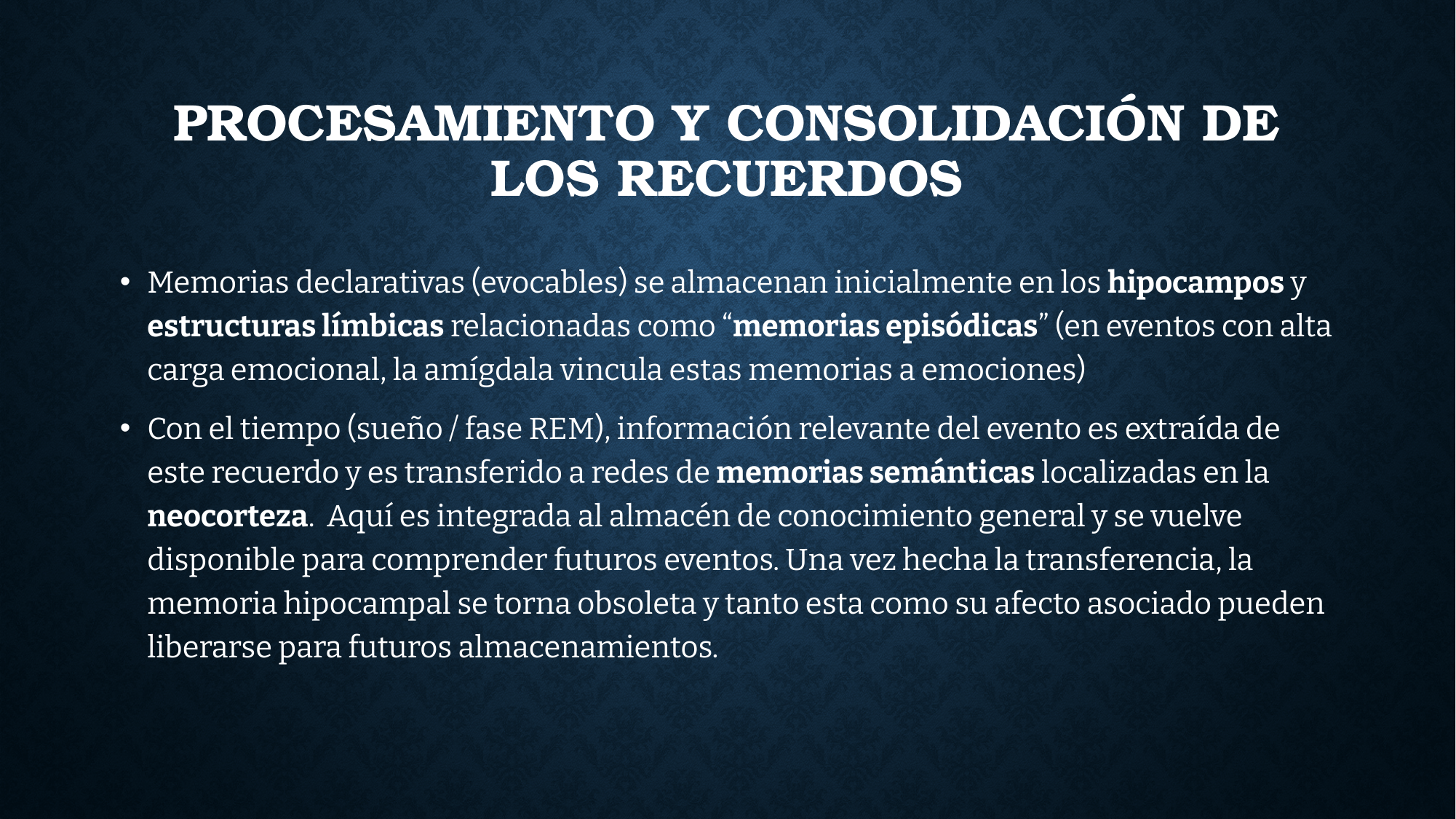

# Procesamiento y consolidación de los recuerdos
Memorias declarativas (evocables) se almacenan inicialmente en los hipocampos y estructuras límbicas relacionadas como “memorias episódicas” (en eventos con alta carga emocional, la amígdala vincula estas memorias a emociones)
Con el tiempo (sueño / fase REM), información relevante del evento es extraída de este recuerdo y es transferido a redes de memorias semánticas localizadas en la neocorteza.  Aquí es integrada al almacén de conocimiento general y se vuelve disponible para comprender futuros eventos. Una vez hecha la transferencia, la memoria hipocampal se torna obsoleta y tanto esta como su afecto asociado pueden liberarse para futuros almacenamientos.